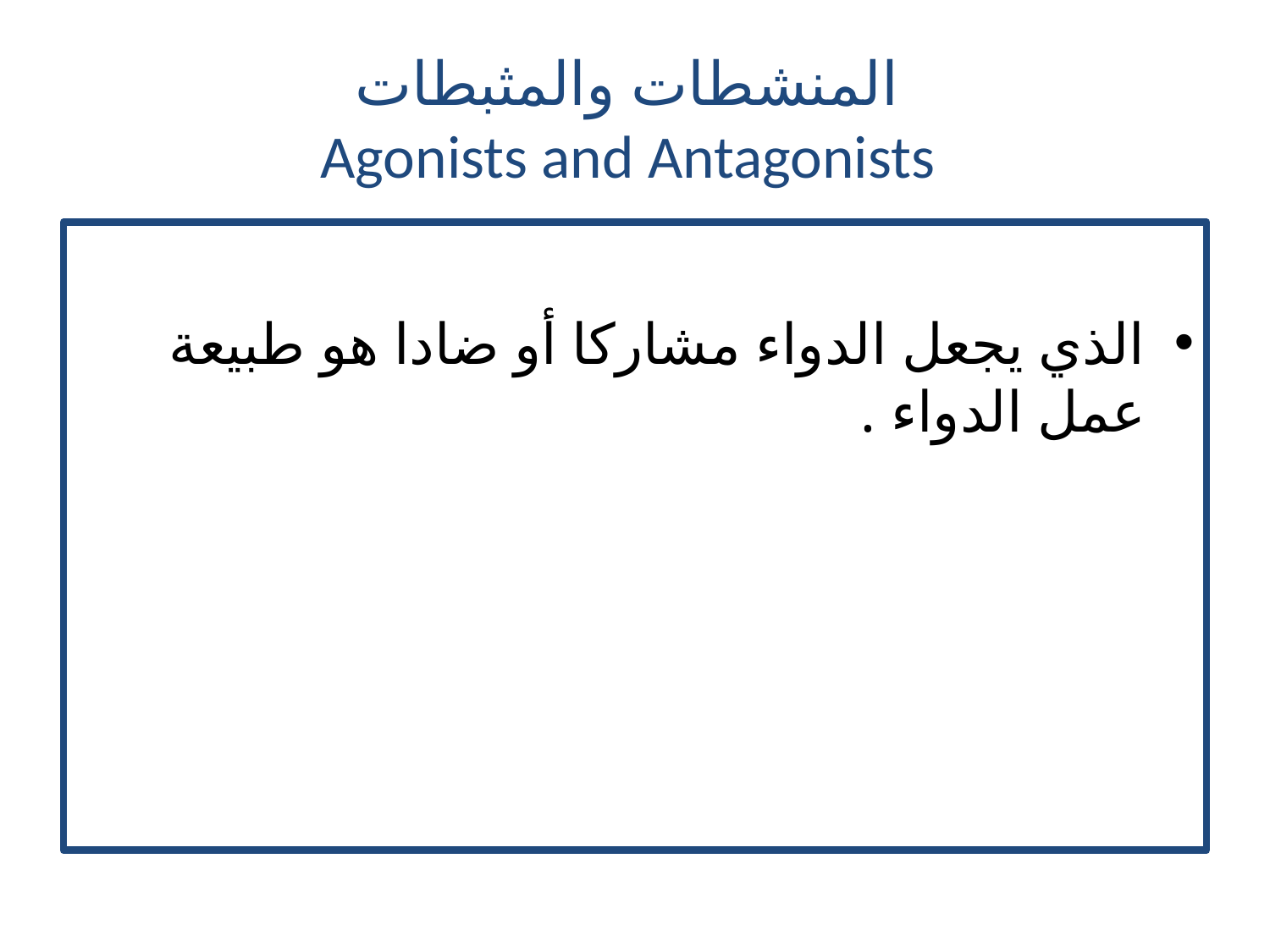

# المنشطات والمثبطات Agonists and Antagonists

الذي يجعل الدواء مشاركا أو ضادا هو طبيعة عمل الدواء .